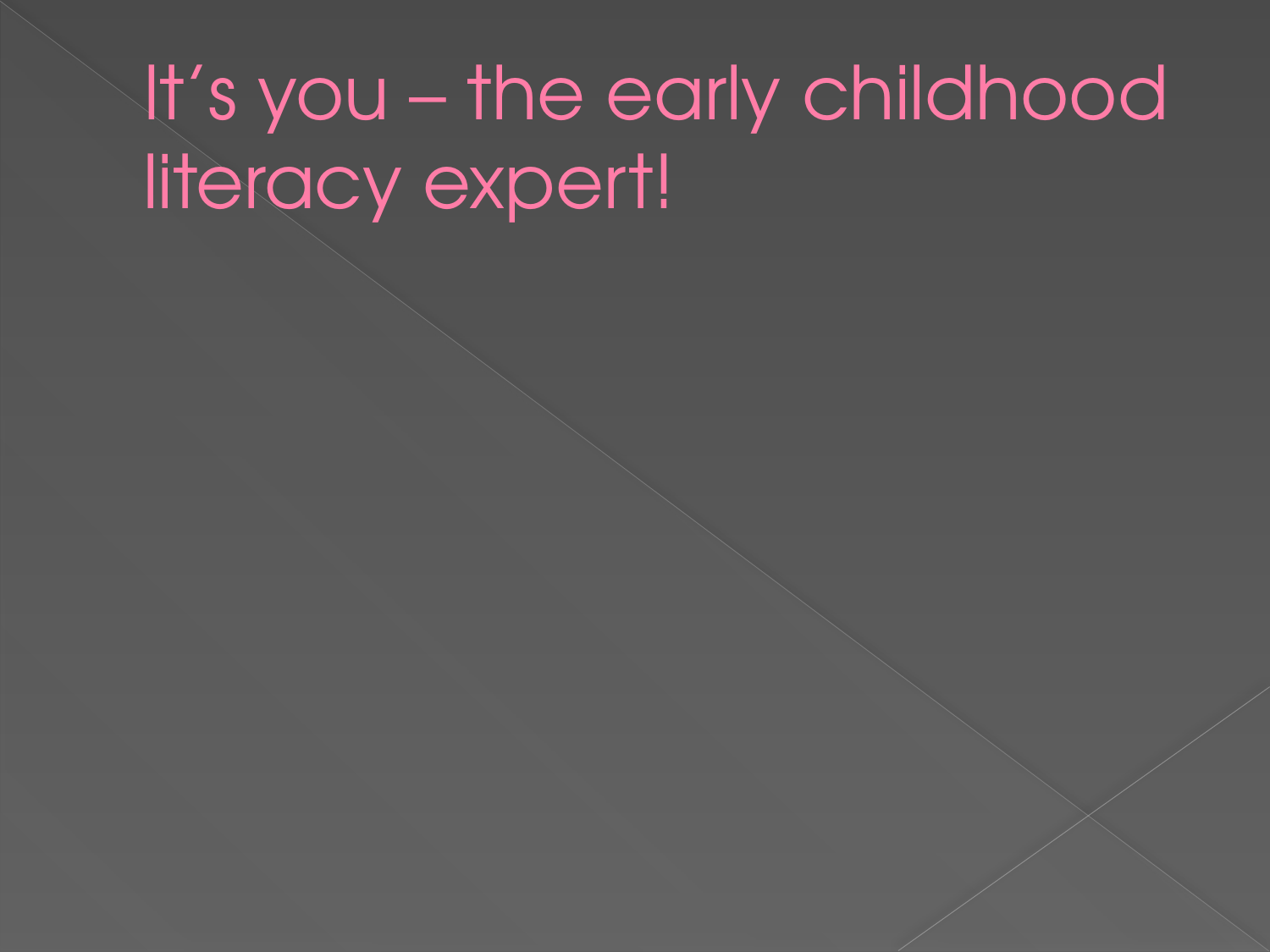

# It’s you – the early childhood literacy expert!